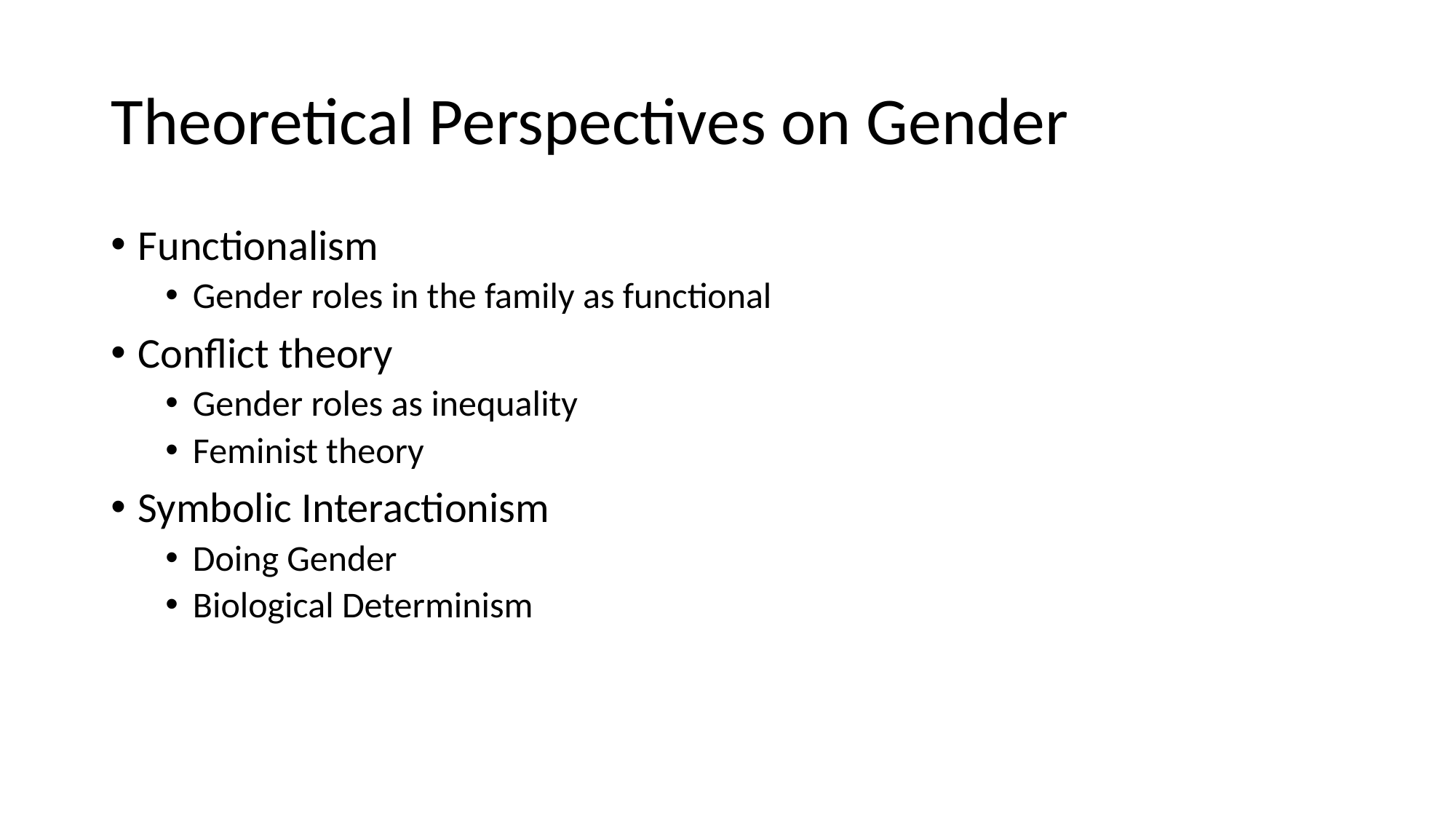

# Theoretical Perspectives on Gender
Functionalism
Gender roles in the family as functional
Conflict theory
Gender roles as inequality
Feminist theory
Symbolic Interactionism
Doing Gender
Biological Determinism